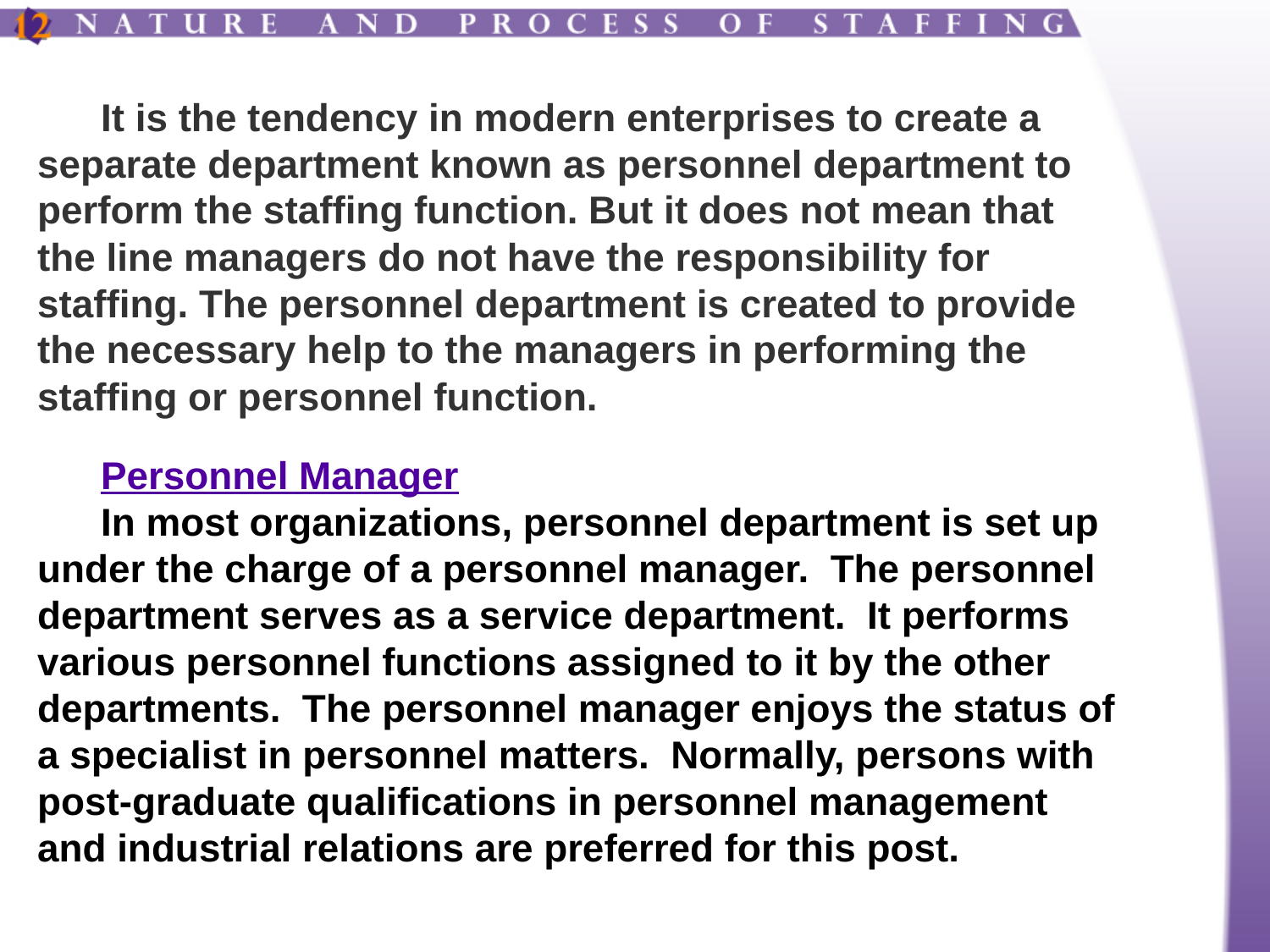

It is the tendency in modern enterprises to create a separate department known as personnel department to perform the staffing function. But it does not mean that the line managers do not have the responsibility for staffing. The personnel department is created to provide the necessary help to the managers in performing the staffing or personnel function.
Personnel Manager
In most organizations, personnel department is set up under the charge of a personnel manager.  The personnel department serves as a service department.  It performs various personnel functions assigned to it by the other departments.  The personnel manager enjoys the status of a specialist in personnel matters.  Normally, persons with post-graduate qualifications in personnel management and industrial relations are preferred for this post.